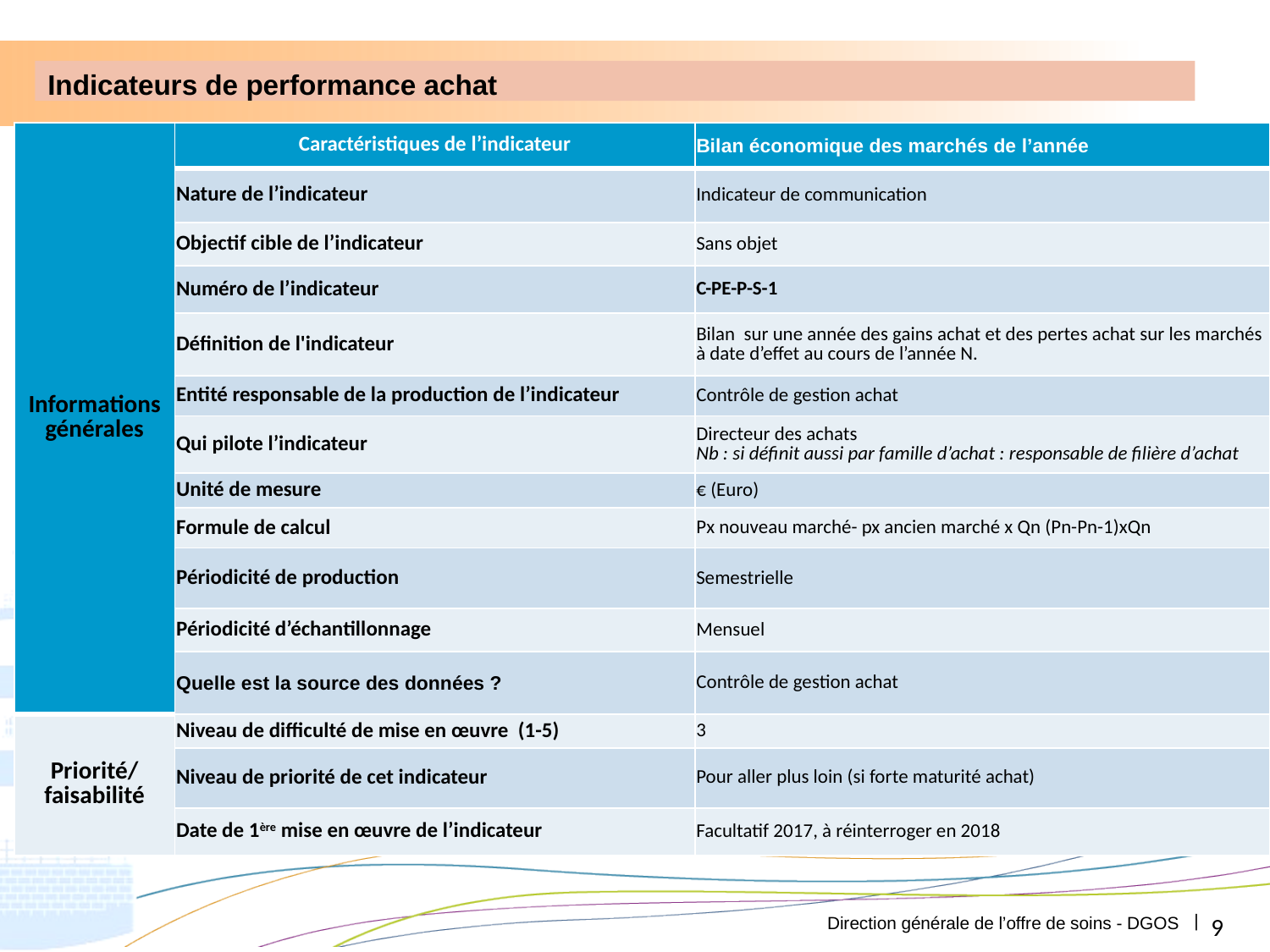

Indicateurs de performance achat
| Informations générales | Caractéristiques de l’indicateur | Bilan économique des marchés de l’année |
| --- | --- | --- |
|  | Nature de l’indicateur | Indicateur de communication |
|  | Objectif cible de l’indicateur | Sans objet |
|  | Numéro de l’indicateur | C-PE-P-S-1 |
|  | Définition de l'indicateur | Bilan sur une année des gains achat et des pertes achat sur les marchés à date d’effet au cours de l’année N. |
|  | Entité responsable de la production de l’indicateur | Contrôle de gestion achat |
|  | Qui pilote l’indicateur | Directeur des achats Nb : si définit aussi par famille d’achat : responsable de filière d’achat |
|  | Unité de mesure | € (Euro) |
|  | Formule de calcul | Px nouveau marché- px ancien marché x Qn (Pn-Pn-1)xQn |
|  | Périodicité de production | Semestrielle |
|  | Périodicité d’échantillonnage | Mensuel |
|  | Quelle est la source des données ? | Contrôle de gestion achat |
| Priorité/ faisabilité | Niveau de difficulté de mise en œuvre (1-5) | 3 |
|  | Niveau de priorité de cet indicateur | Pour aller plus loin (si forte maturité achat) |
|  | Date de 1ère mise en œuvre de l’indicateur | Facultatif 2017, à réinterroger en 2018 |
9